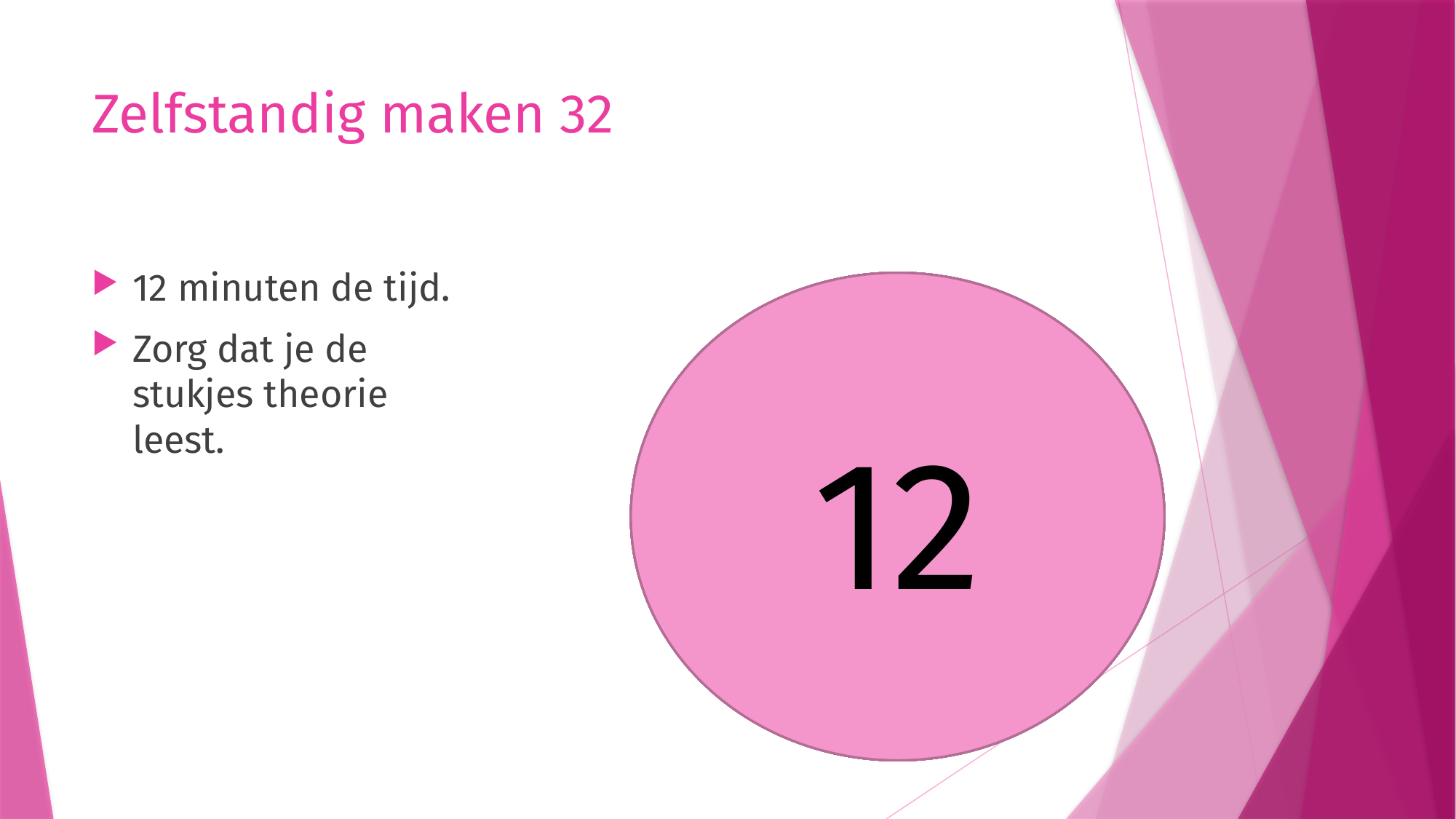

# Zelfstandig maken 32
12 minuten de tijd.
Zorg dat je de stukjes theorie leest.

12
11
10
8
9
5
6
7
4
3
1
2